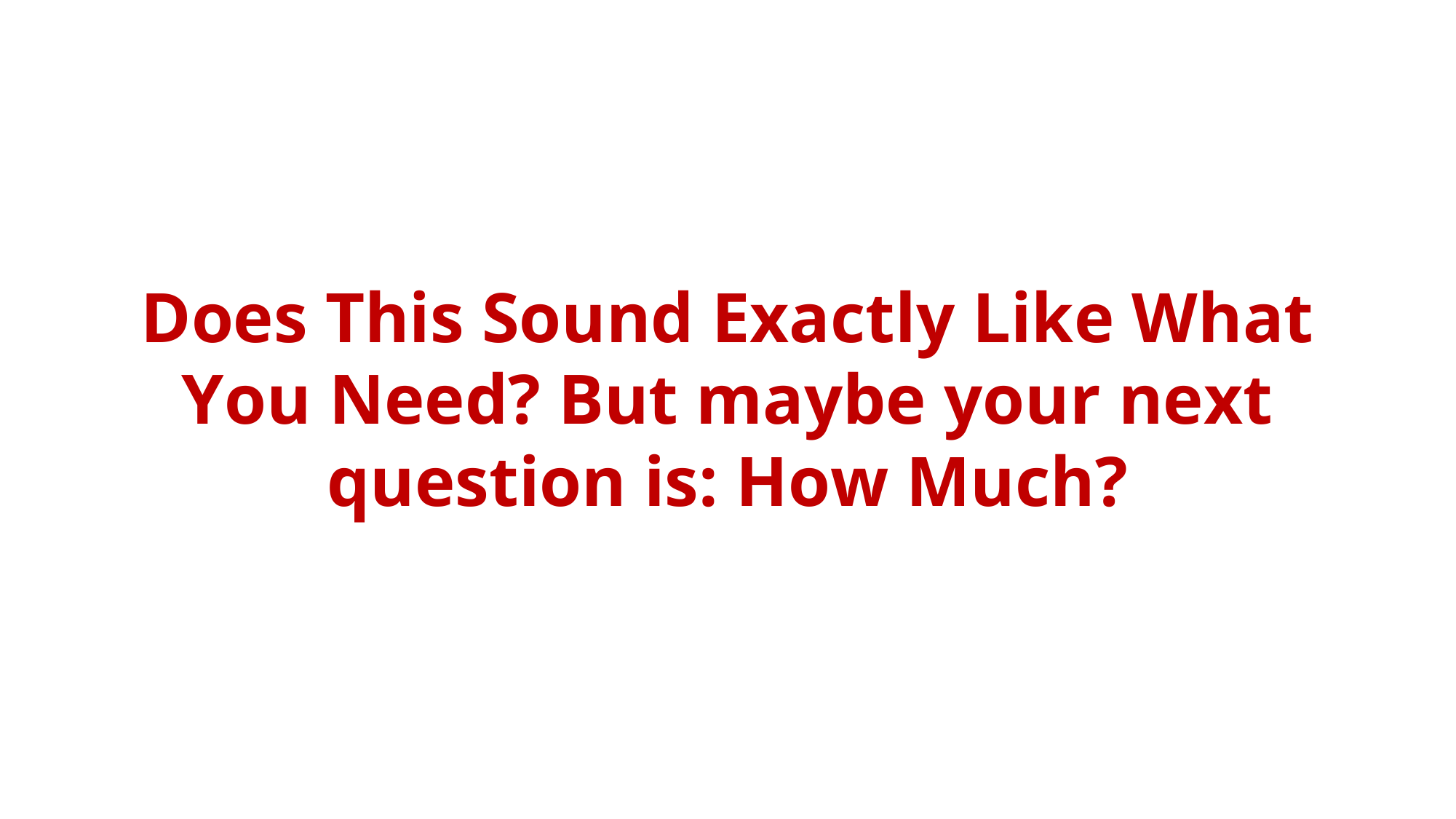

Does This Sound Exactly Like What You Need? But maybe your next question is: How Much?